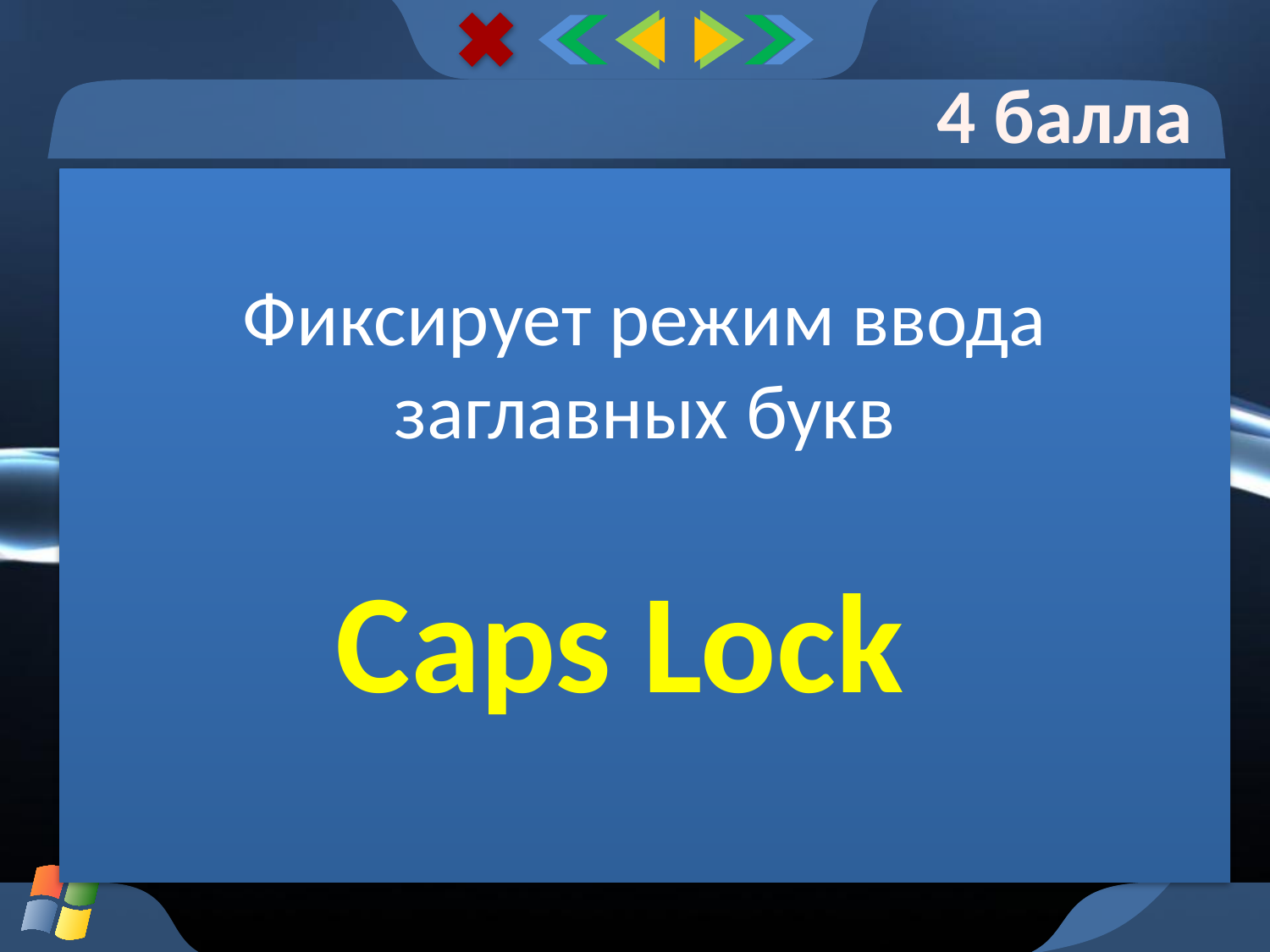

4 балла

Фиксирует режим ввода заглавных букв

Caps Lock